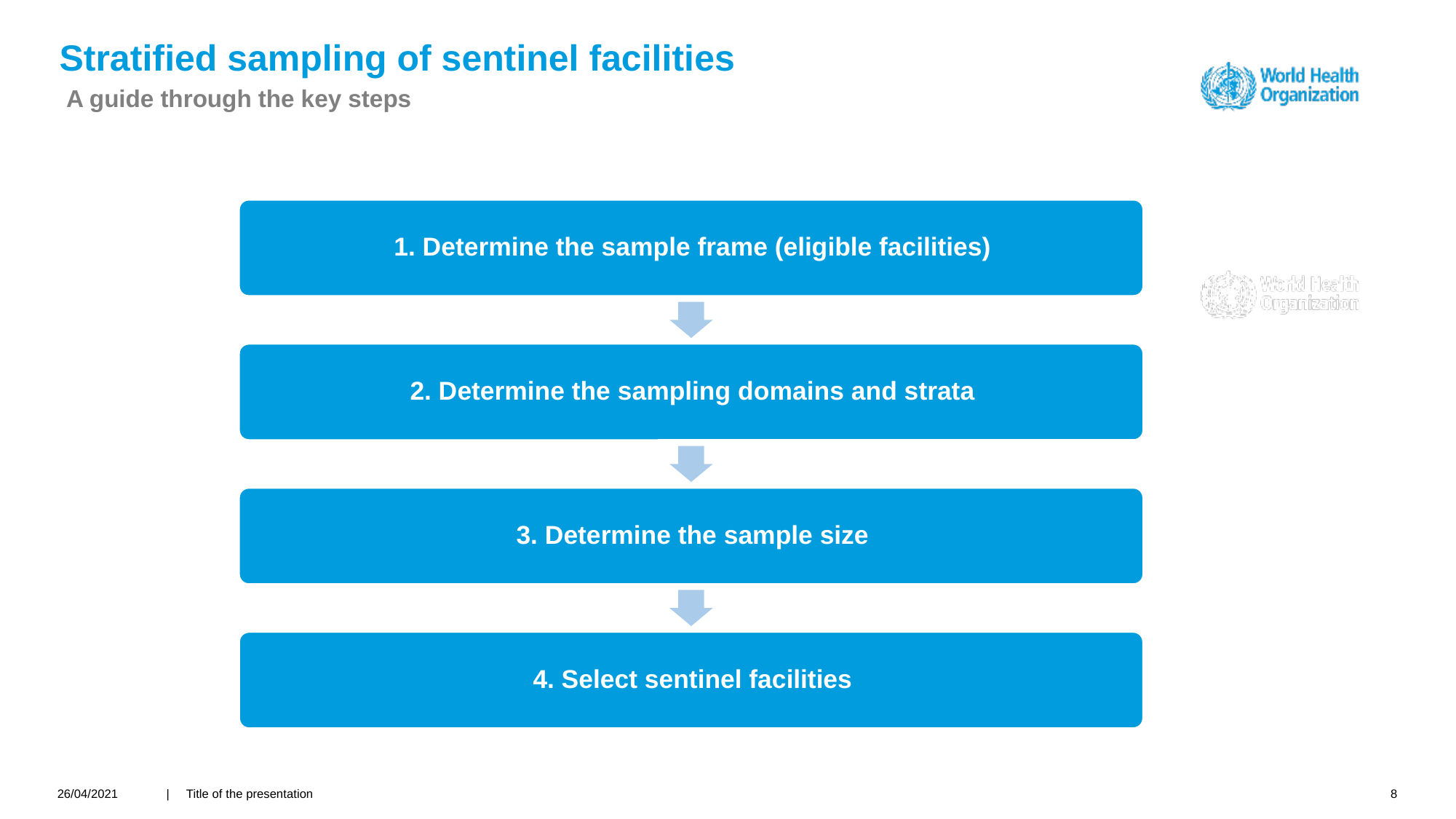

# Stratified sampling of sentinel facilities
 A guide through the key steps
1. Determine the sample frame (eligible facilities)

2. Determine the sampling domains and strata

3. Determine the sample size

4. Select sentinel facilities

26/04/2021
|     Title of the presentation
8